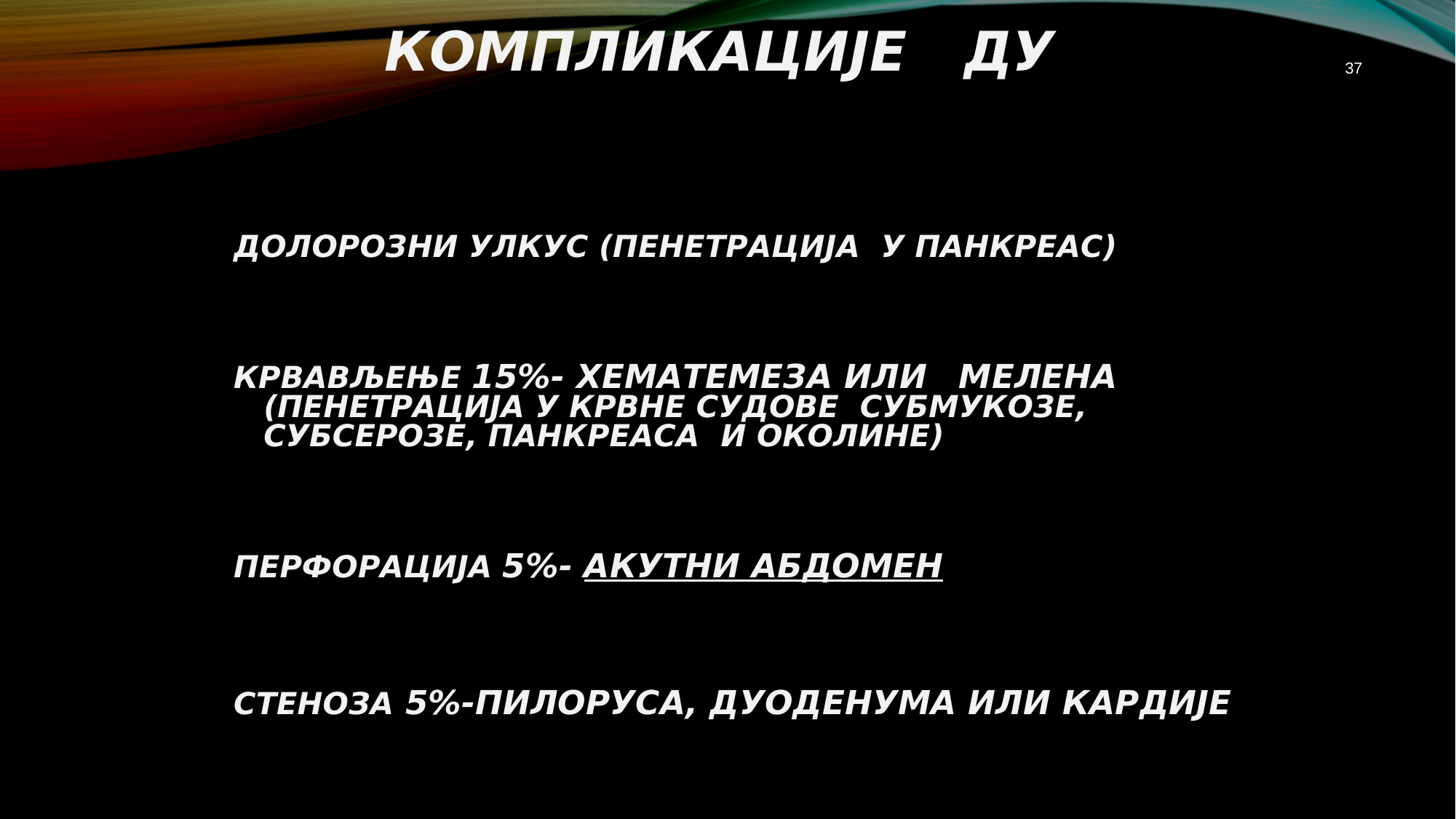

# КОМПЛИКАЦИЈЕ   ДУ
37

ДОЛОРОЗНИ УЛКУС (ПЕНЕТРАЦИЈA  У ПАНКРЕАС)

КРВАВЉЕЊЕ 15%- ХЕМАТЕМЕЗА ИЛИ 	МЕЛЕНА (ПЕНЕТРАЦИЈА У КРВНЕ СУДОВЕ  СУБМУКОЗЕ, СУБСЕРОЗЕ, ПАНКРЕАСА  И ОКОЛИНЕ)

ПЕРФОРАЦИЈА 5%- АКУТНИ АБДОМЕН

СТЕНОЗА 5%-ПИЛОРУСА, ДУОДЕНУМА ИЛИ КАРДИЈЕ